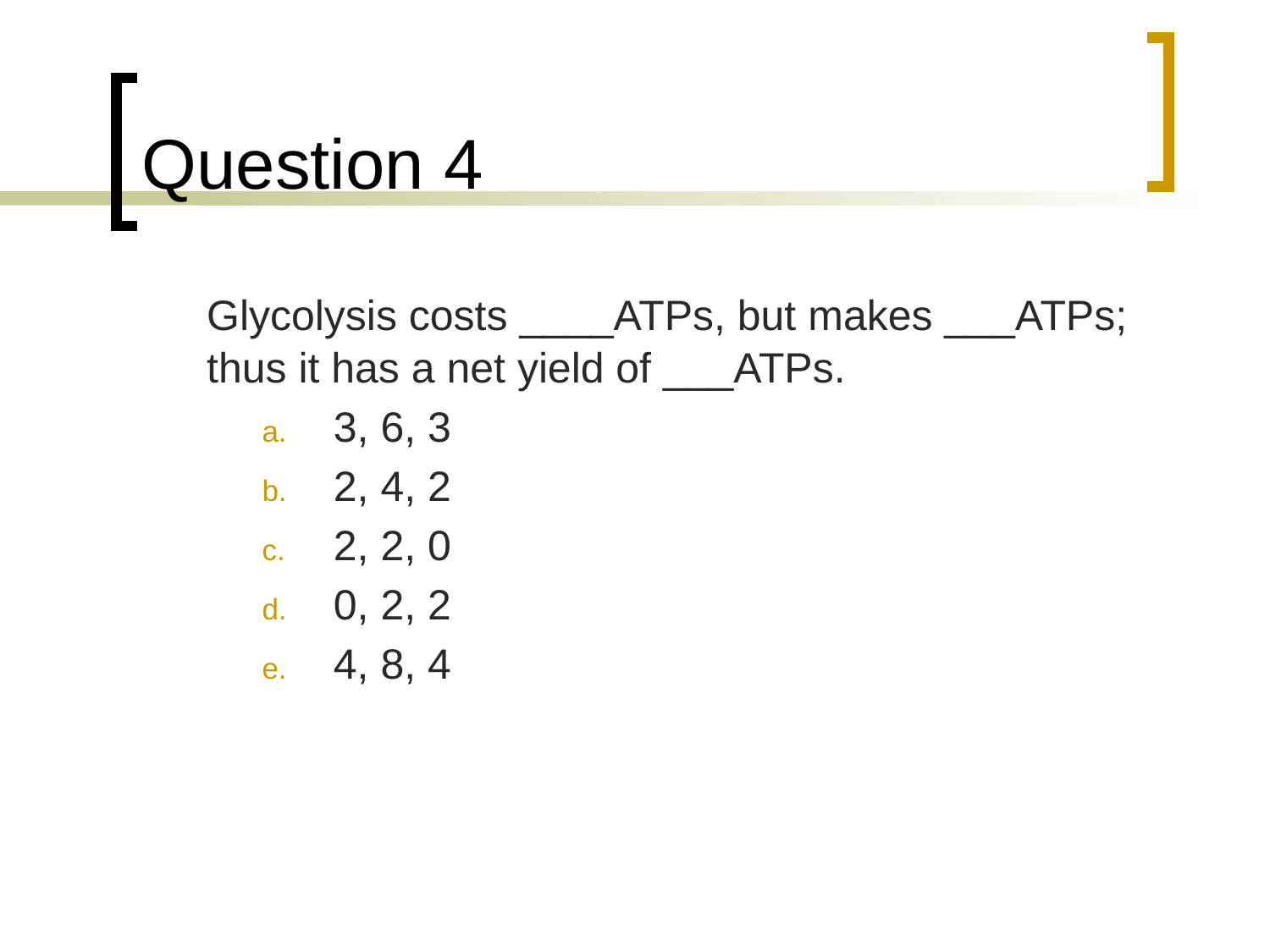

# Question 4
	Glycolysis costs ____ATPs, but makes ___ATPs; thus it has a net yield of ___ATPs.
3, 6, 3
2, 4, 2
2, 2, 0
0, 2, 2
4, 8, 4